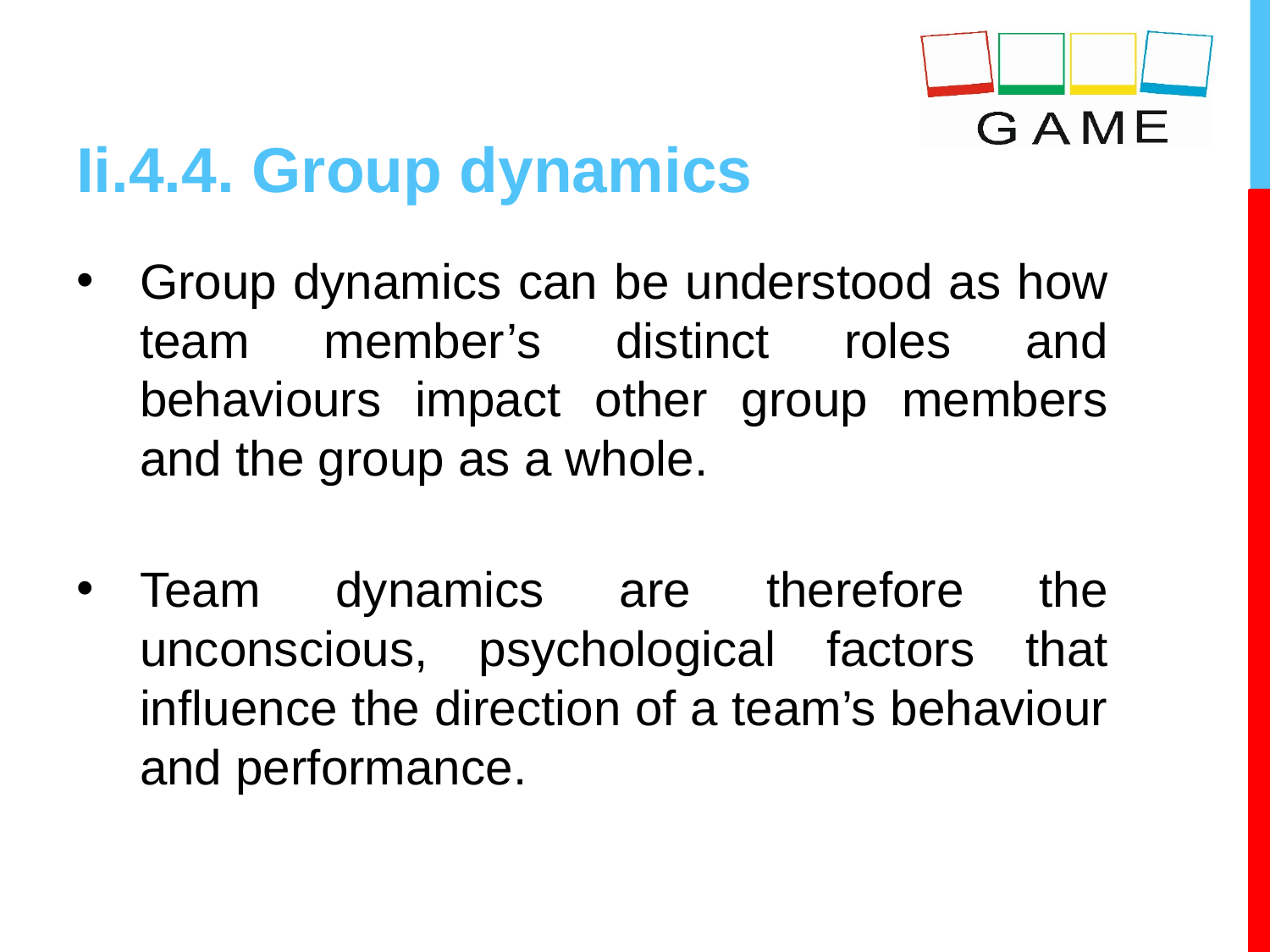

# Ii.4.4. Group dynamics
Group dynamics can be understood as how team member’s distinct roles and behaviours impact other group members and the group as a whole.

Team dynamics are therefore the unconscious, psychological factors that influence the direction of a team’s behaviour and performance.